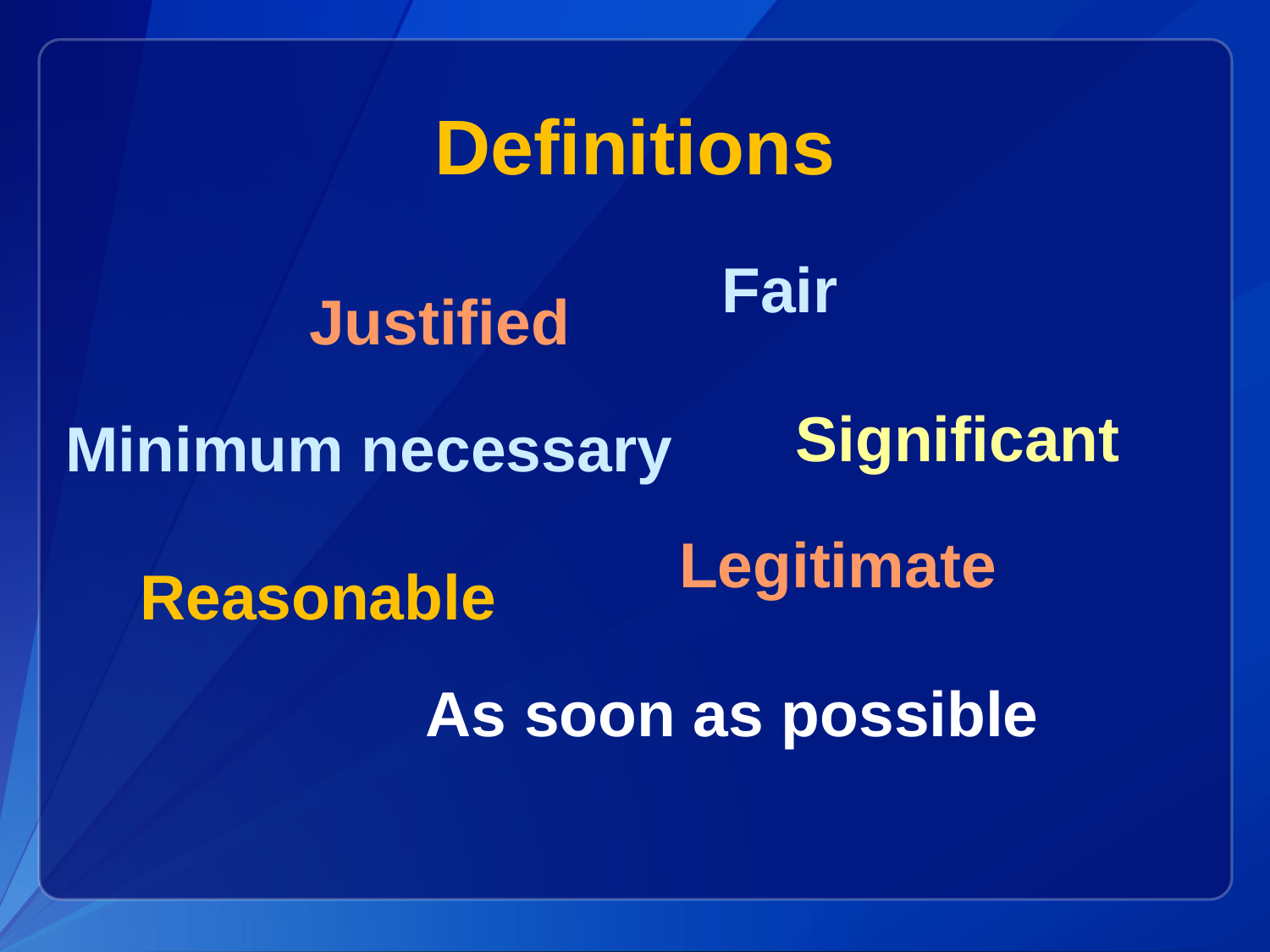

# Definitions
Fair
Justified
Significant
Minimum necessary
Legitimate
Reasonable
As soon as possible